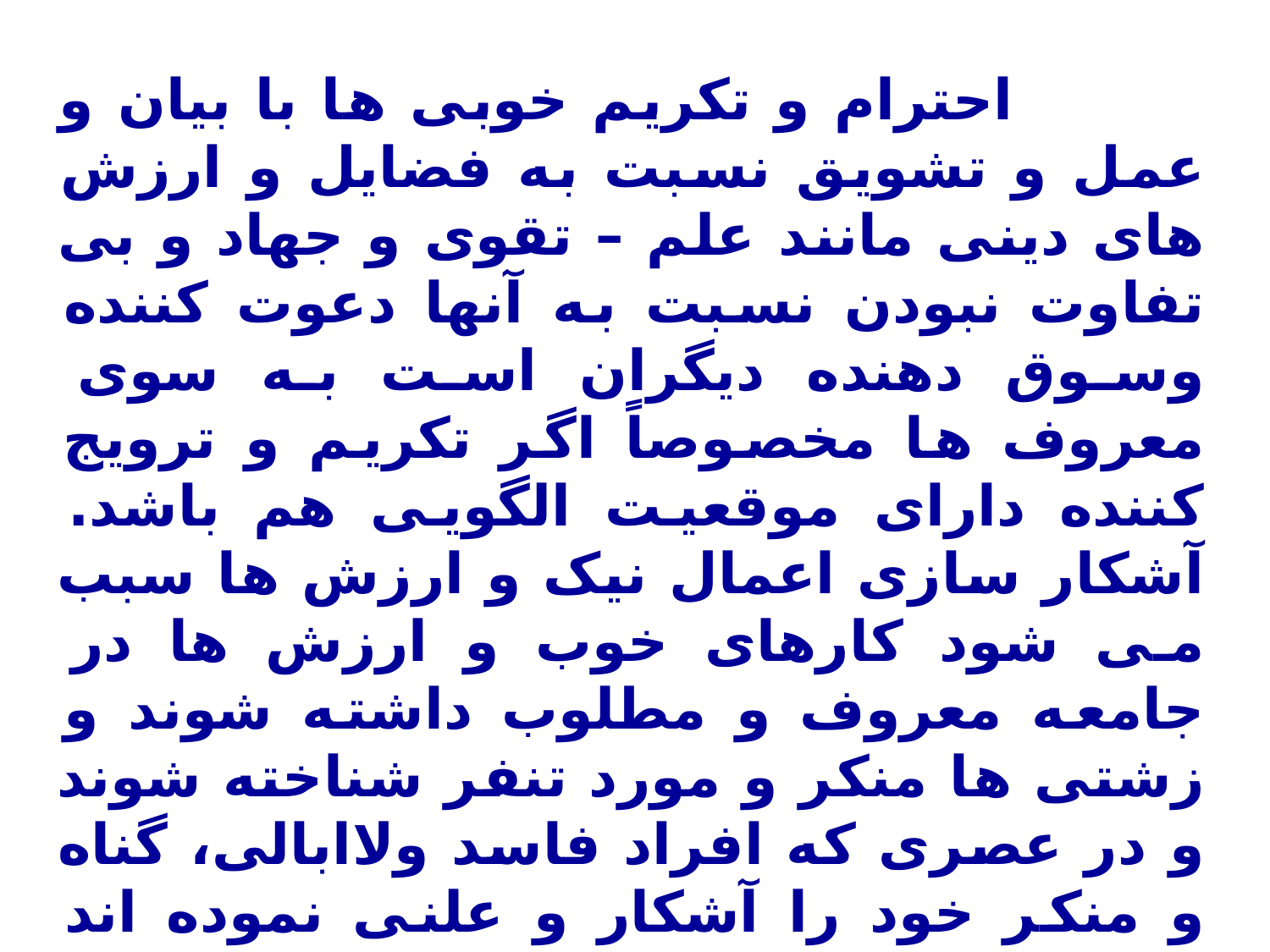

2- ترویج و تکریم ارزش ها در قول و عمل

        احترام و تکریم خوبی ها با بیان و عمل و تشویق نسبت به فضایل و ارزش های دینی مانند علم – تقوی و جهاد و بی تفاوت نبودن نسبت به آنها دعوت کننده وسوق دهنده دیگران است به سوی معروف ها مخصوصاً اگر تکریم و ترویج کننده دارای موقعیت الگویی هم باشد. آشکار سازی اعمال نیک و ارزش ها سبب می شود کارهای خوب و ارزش ها در جامعه معروف و مطلوب داشته شوند و زشتی ها منکر و مورد تنفر شناخته شوند و در عصری که افراد فاسد ولاابالی، گناه و منکر خود را آشکار و علنی نموده اند چرا انسان های پاک و مؤمن کارهای نیک را مخفی کنند؟!